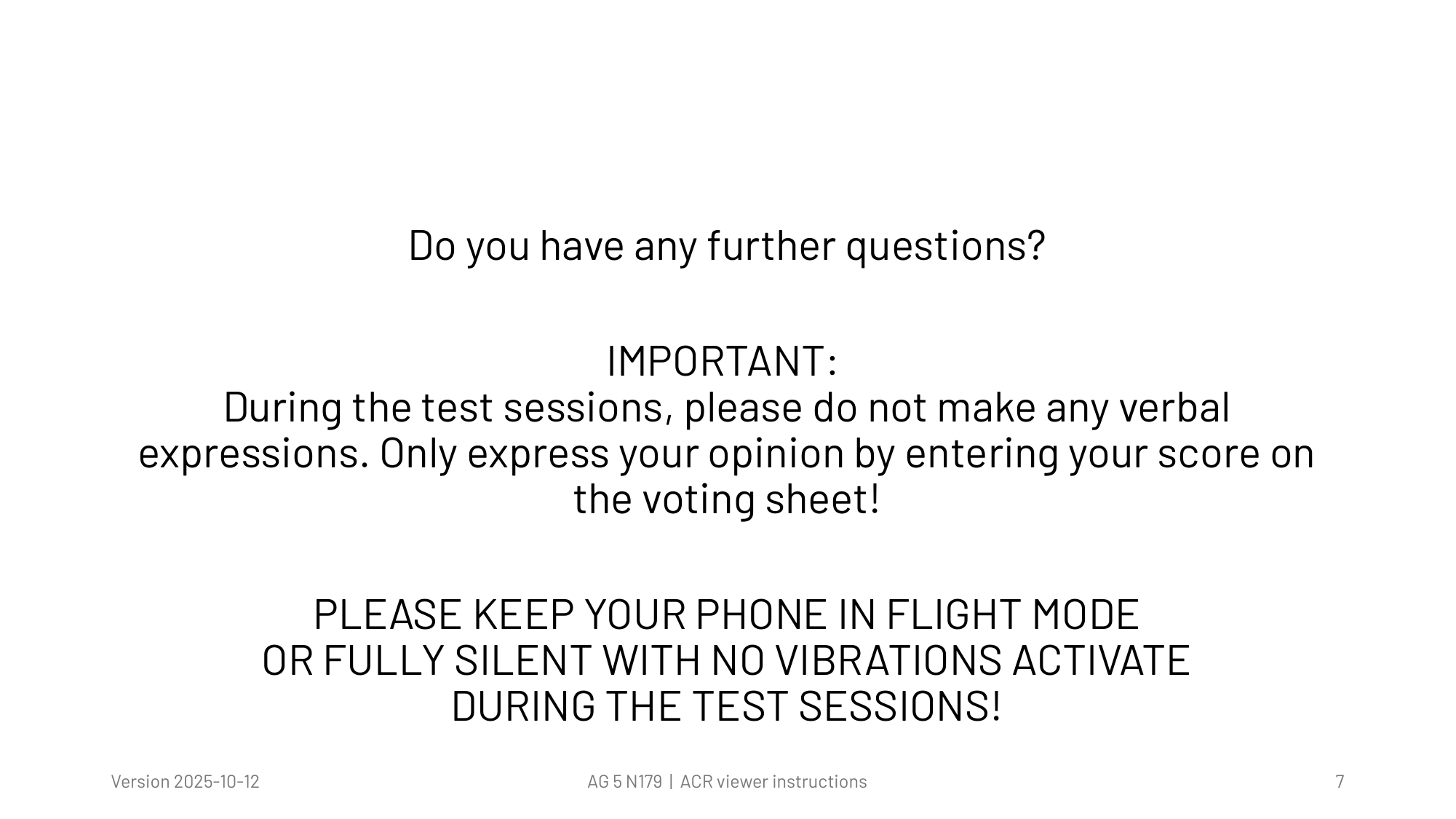

#
Do you have any further questions?

IMPORTANT:
During the test sessions, please do not make any verbal expressions. Only express your opinion by entering your score on the voting sheet!

PLEASE KEEP YOUR PHONE IN FLIGHT MODE
OR FULLY SILENT WITH NO VIBRATIONS ACTIVATE
DURING THE TEST SESSIONS!
Version 2025-10-12
AG 5 N179  |  ACR viewer instructions
7